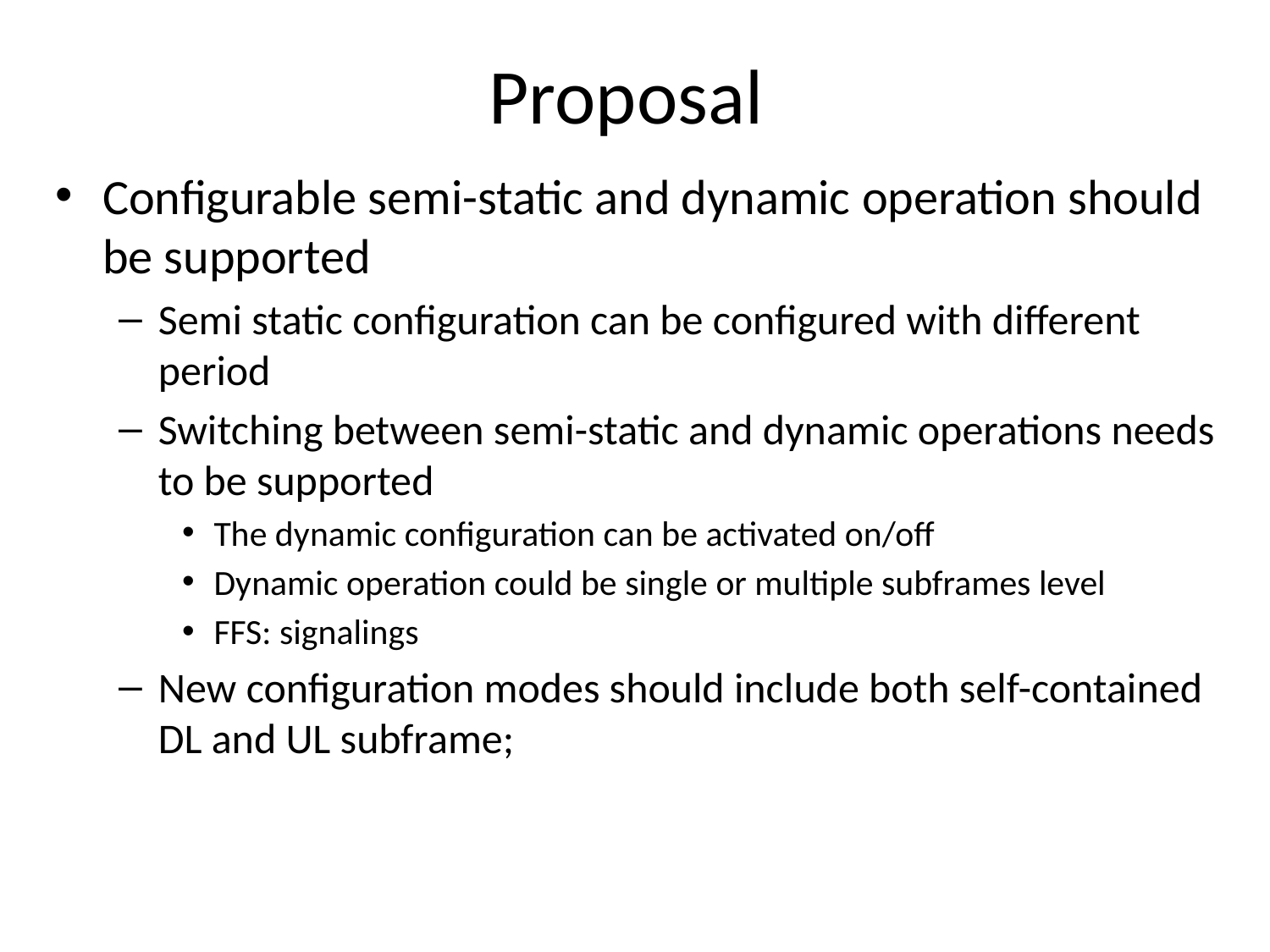

# Proposal
Configurable semi-static and dynamic operation should be supported
Semi static configuration can be configured with different period
Switching between semi-static and dynamic operations needs to be supported
The dynamic configuration can be activated on/off
Dynamic operation could be single or multiple subframes level
FFS: signalings
New configuration modes should include both self-contained DL and UL subframe;